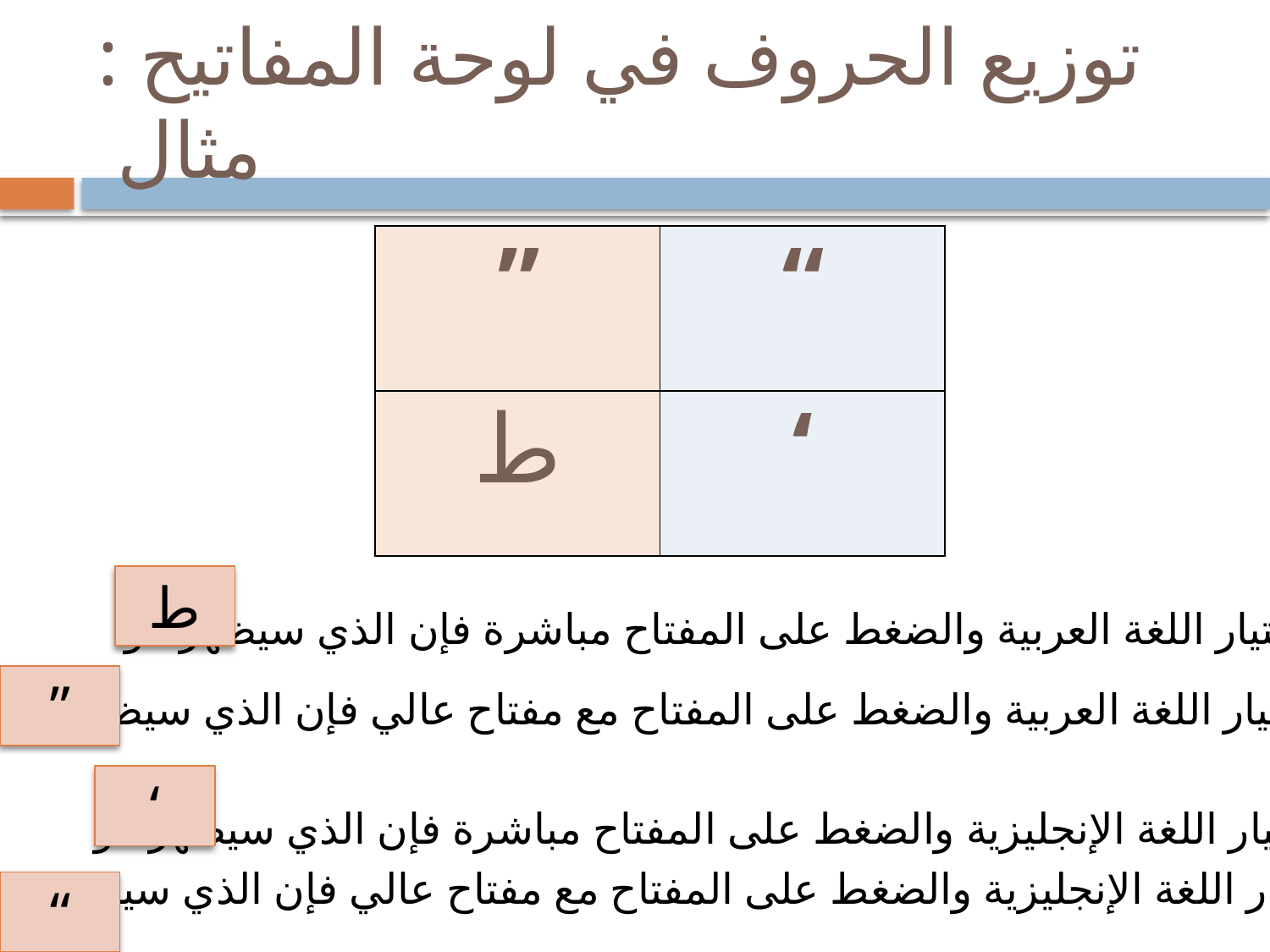

# توزيع الحروف في لوحة المفاتيح : مثال
| ” | “ |
| --- | --- |
| ط | ‘ |
ط
عند اختيار اللغة العربية والضغط على المفتاح مباشرة فإن الذي سيظهر هو
”
عند اختيار اللغة العربية والضغط على المفتاح مع مفتاح عالي فإن الذي سيظهر هو
‘
عند اختيار اللغة الإنجليزية والضغط على المفتاح مباشرة فإن الذي سيظهر هو
عند اختيار اللغة الإنجليزية والضغط على المفتاح مع مفتاح عالي فإن الذي سيظهر هو
“